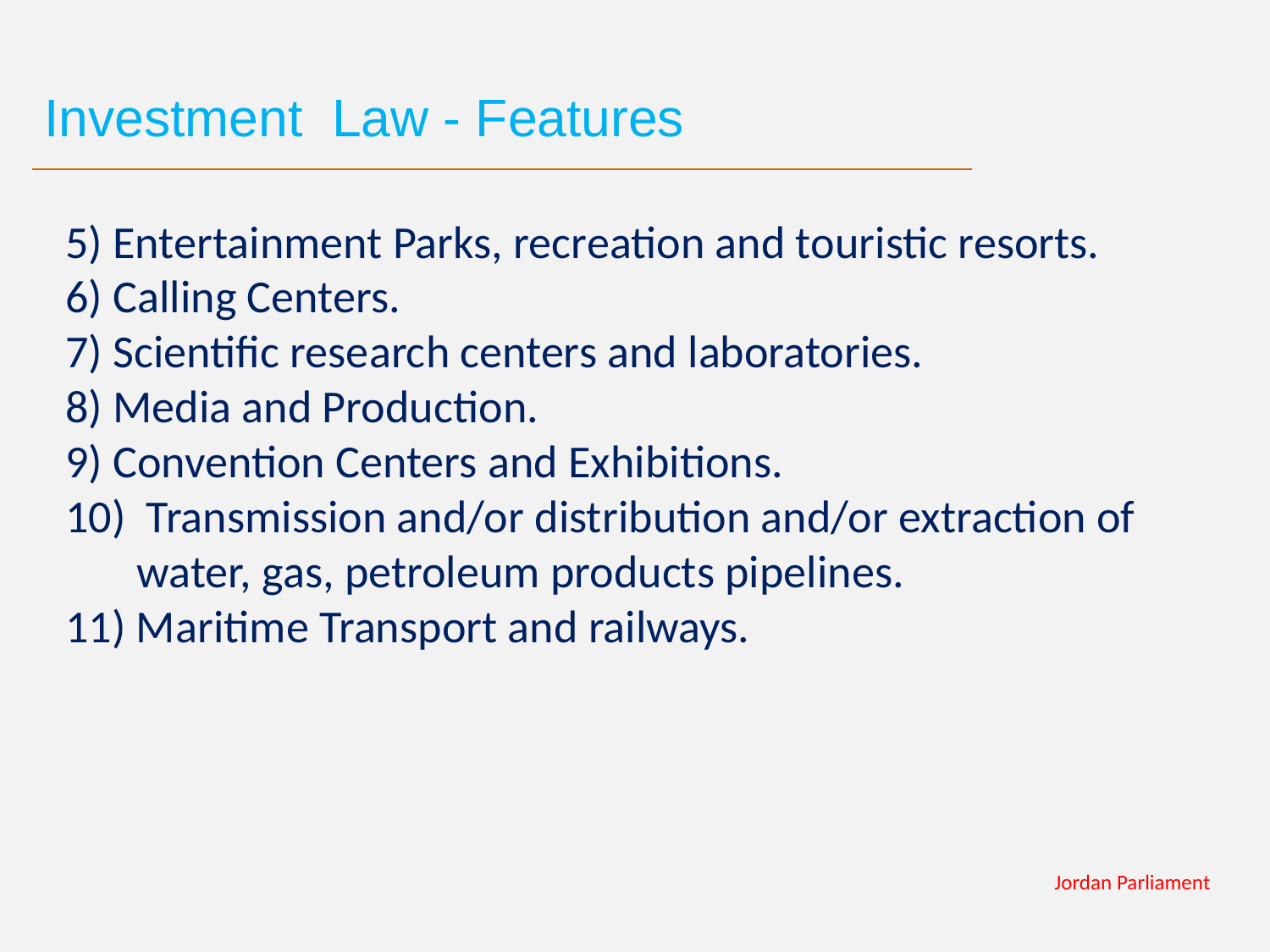

# Investment  Law - Features
5) Entertainment Parks, recreation and touristic resorts.
6) Calling Centers.
7) Scientific research centers and laboratories.
8) Media and Production.
9) Convention Centers and Exhibitions.
10)  Transmission and/or distribution and/or extraction of water, gas, petroleum products pipelines.
11) Maritime Transport and railways.

Jordan Parliament